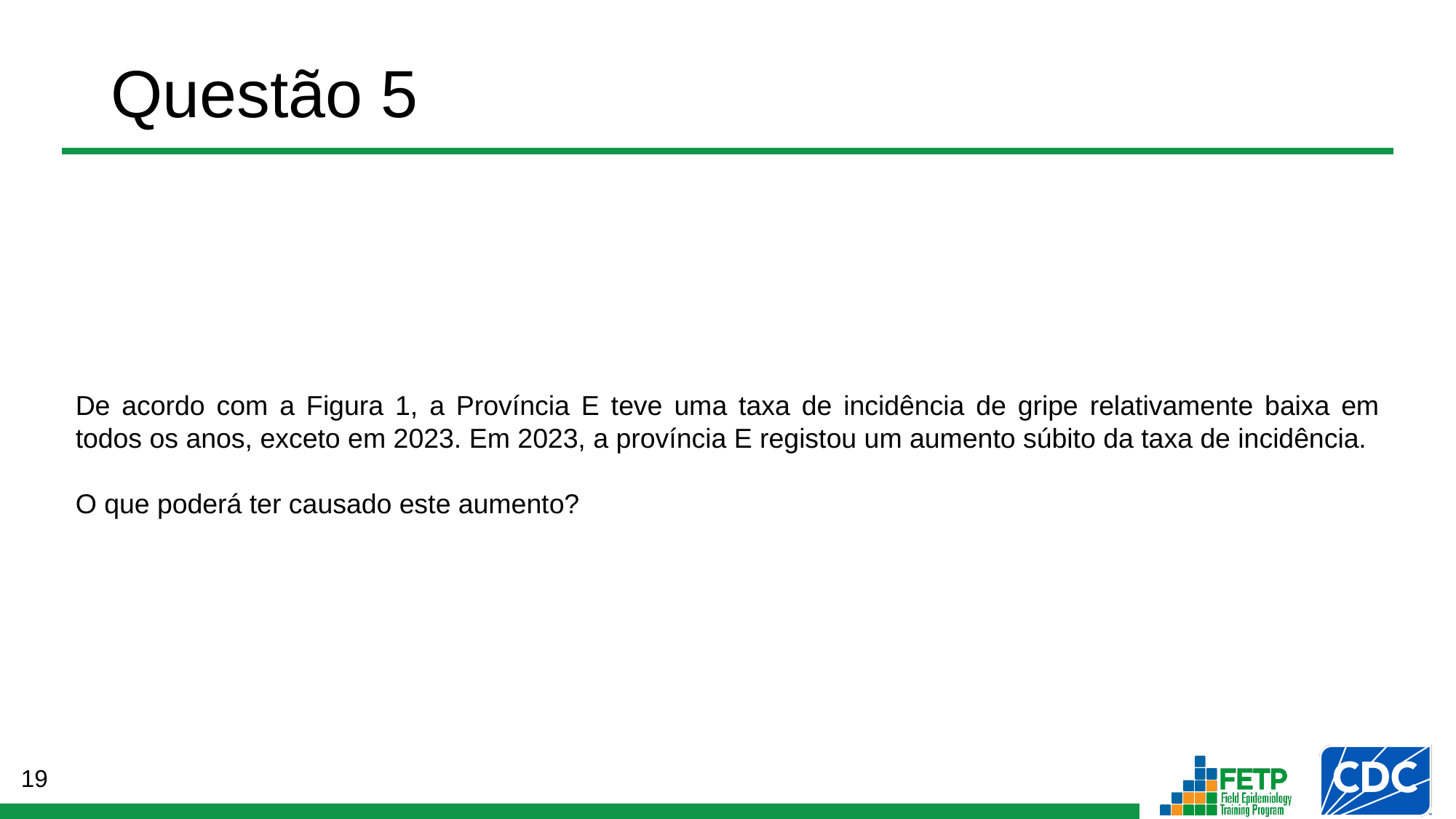

# Questão 5
De acordo com a Figura 1, a Província E teve uma taxa de incidência de gripe relativamente baixa em todos os anos, exceto em 2023. Em 2023, a província E registou um aumento súbito da taxa de incidência.

O que poderá ter causado este aumento?